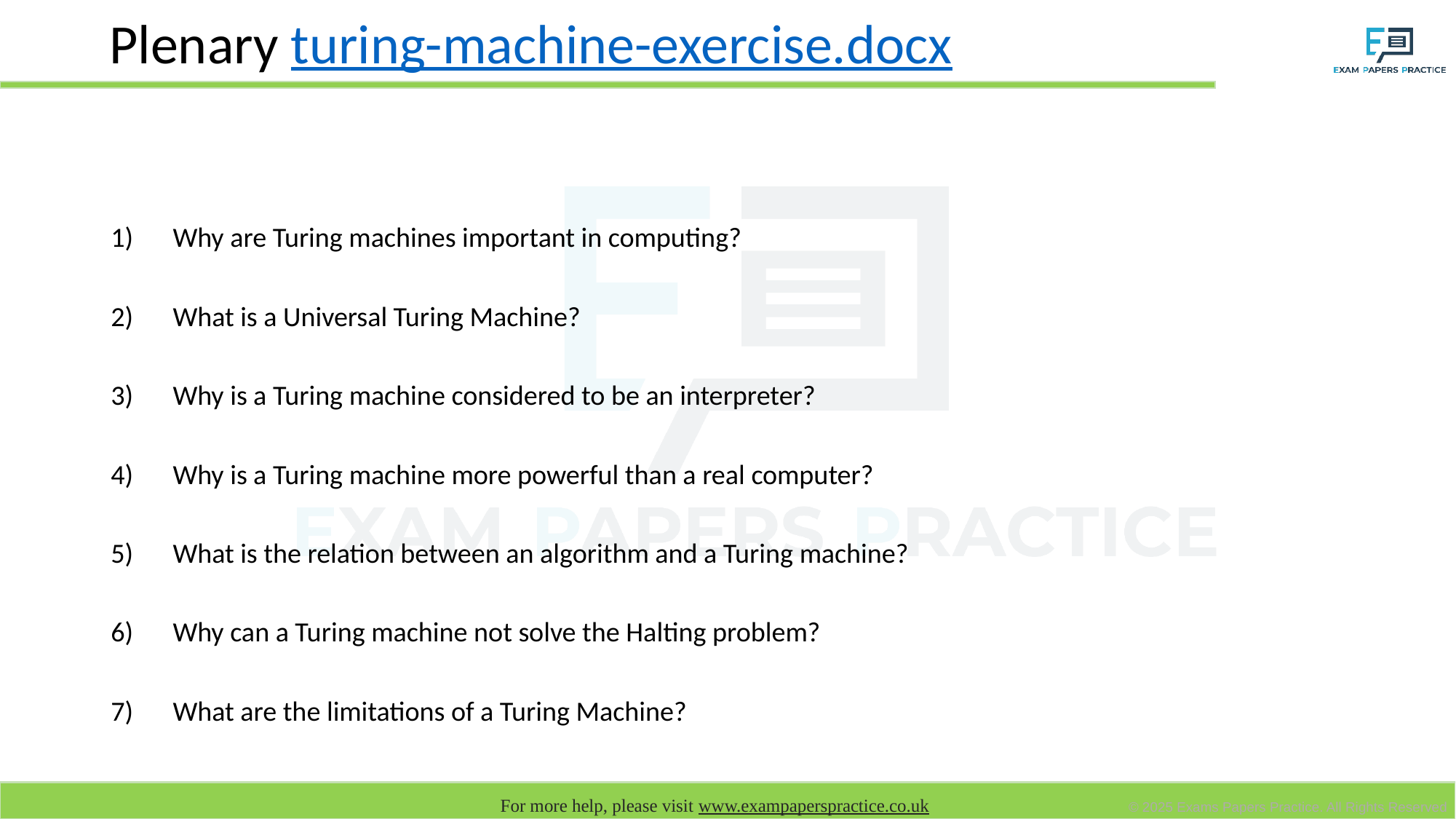

# Plenary turing-machine-exercise.docx
Why are Turing machines important in computing?

What is a Universal Turing Machine?

Why is a Turing machine considered to be an interpreter?

Why is a Turing machine more powerful than a real computer?

What is the relation between an algorithm and a Turing machine?

Why can a Turing machine not solve the Halting problem?

What are the limitations of a Turing Machine?